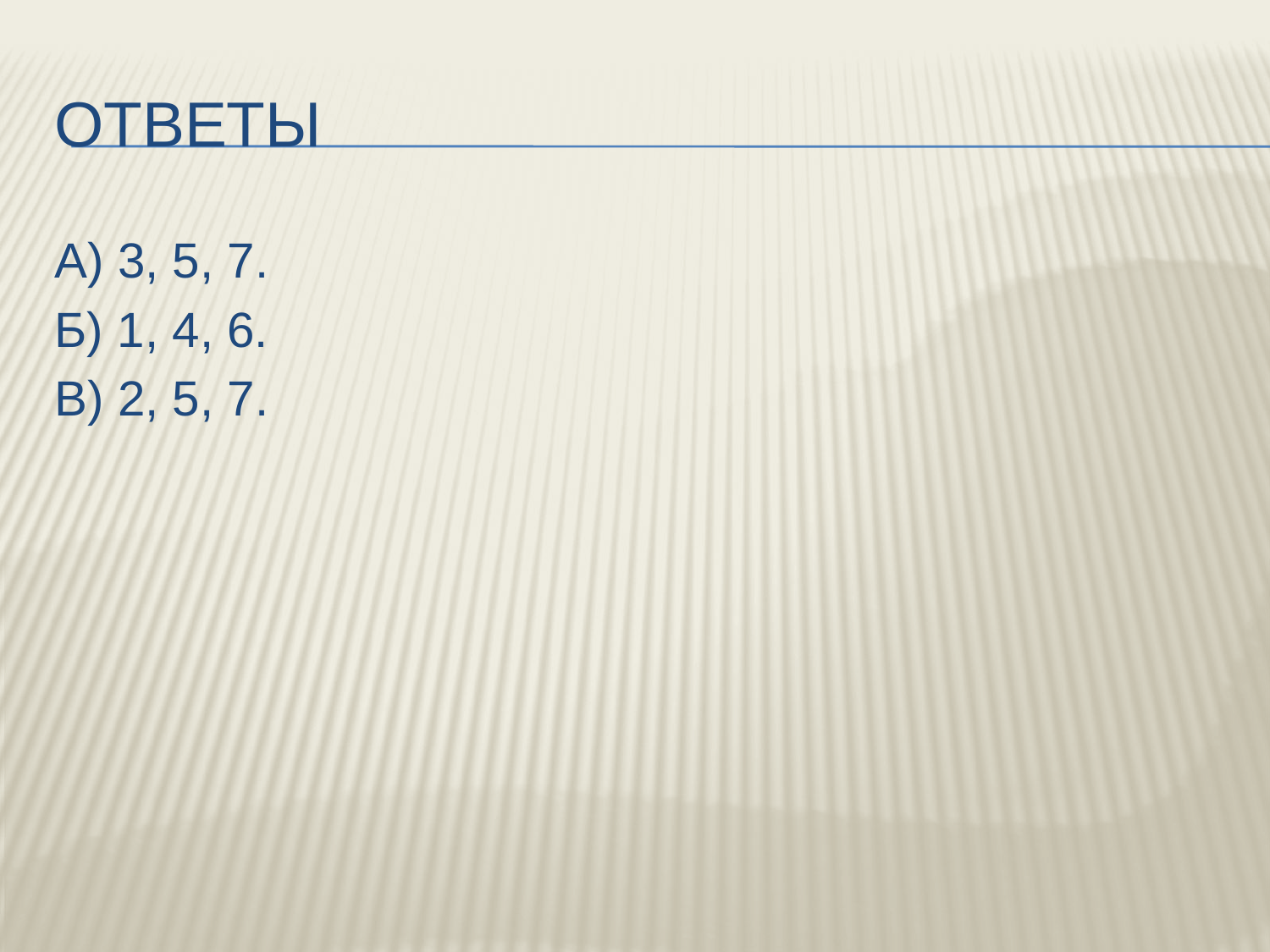

# Ответы
А) 3, 5, 7.
Б) 1, 4, 6.
В) 2, 5, 7.